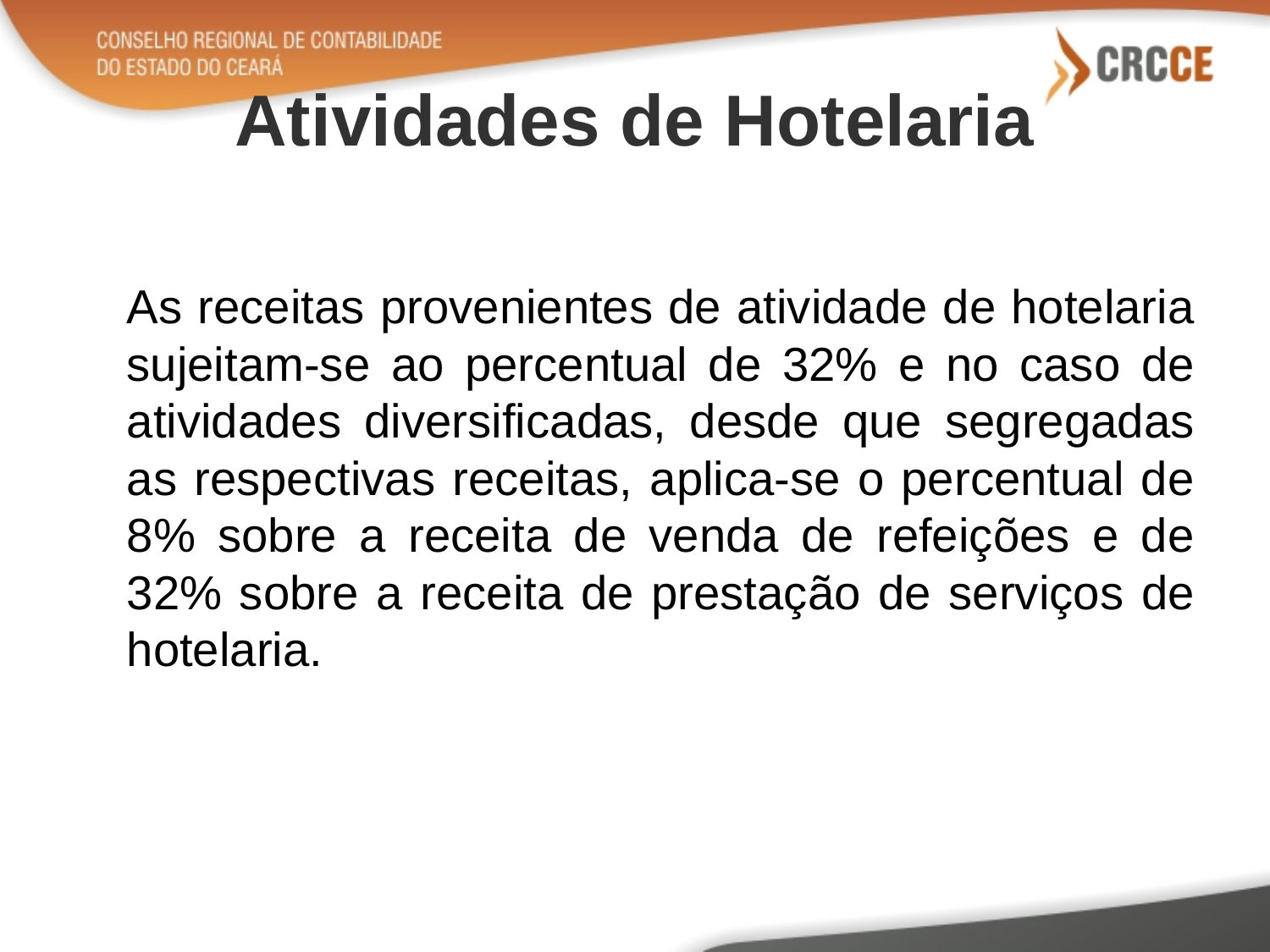

# Atividades de Hotelaria

	As receitas provenientes de atividade de hotelaria sujeitam-se ao percentual de 32% e no caso de atividades diversificadas, desde que segregadas as respectivas receitas, aplica-se o percentual de 8% sobre a receita de venda de refeições e de 32% sobre a receita de prestação de serviços de hotelaria.